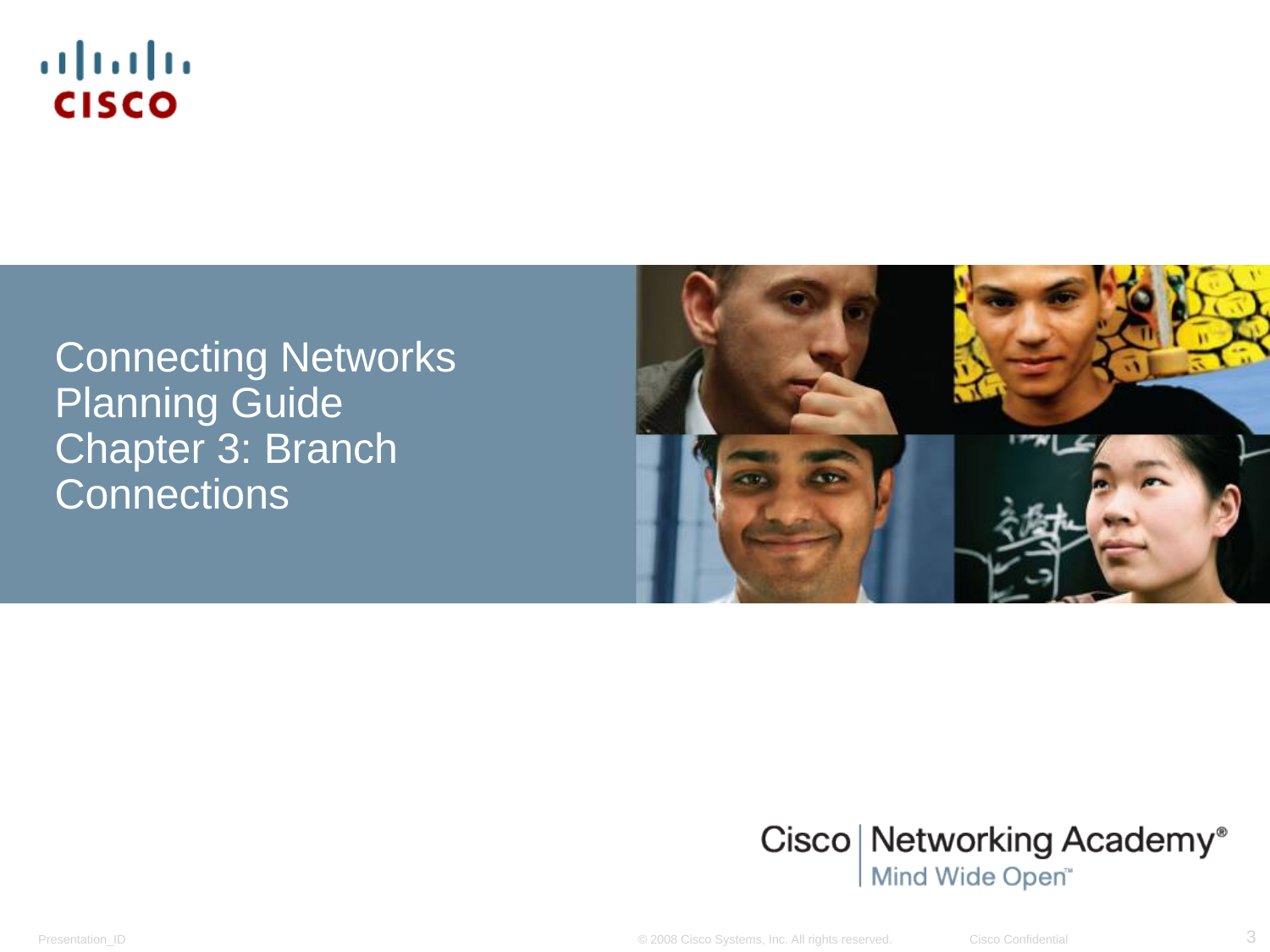

Connecting Networks
Planning Guide
Chapter 3: Branch Connections